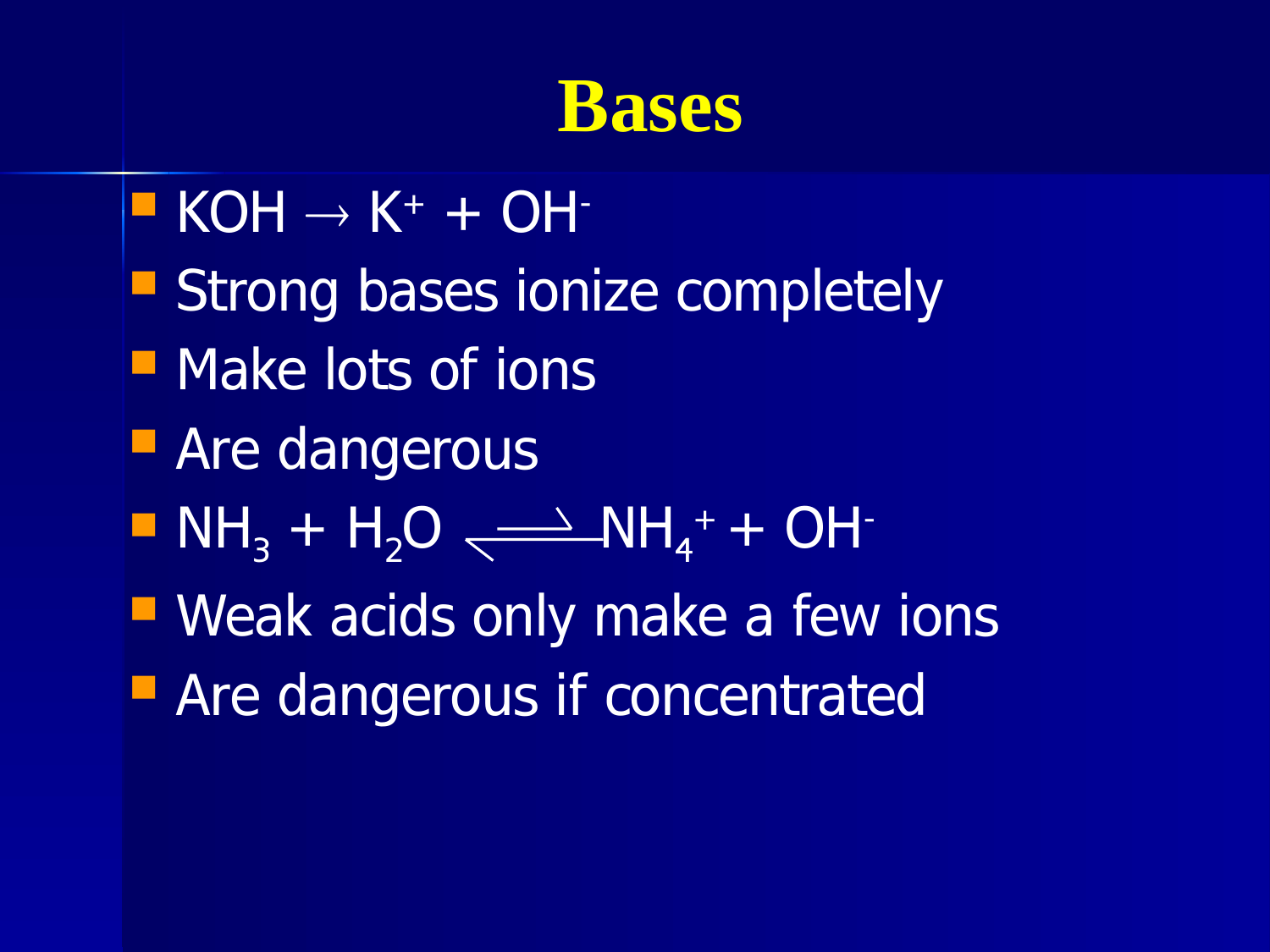

# Bases
KOH → K+ + OH-
Strong bases ionize completely
Make lots of ions
Are dangerous
NH3 + H2O              NH4+ + OH-
Weak acids only make a few ions
Are dangerous if concentrated